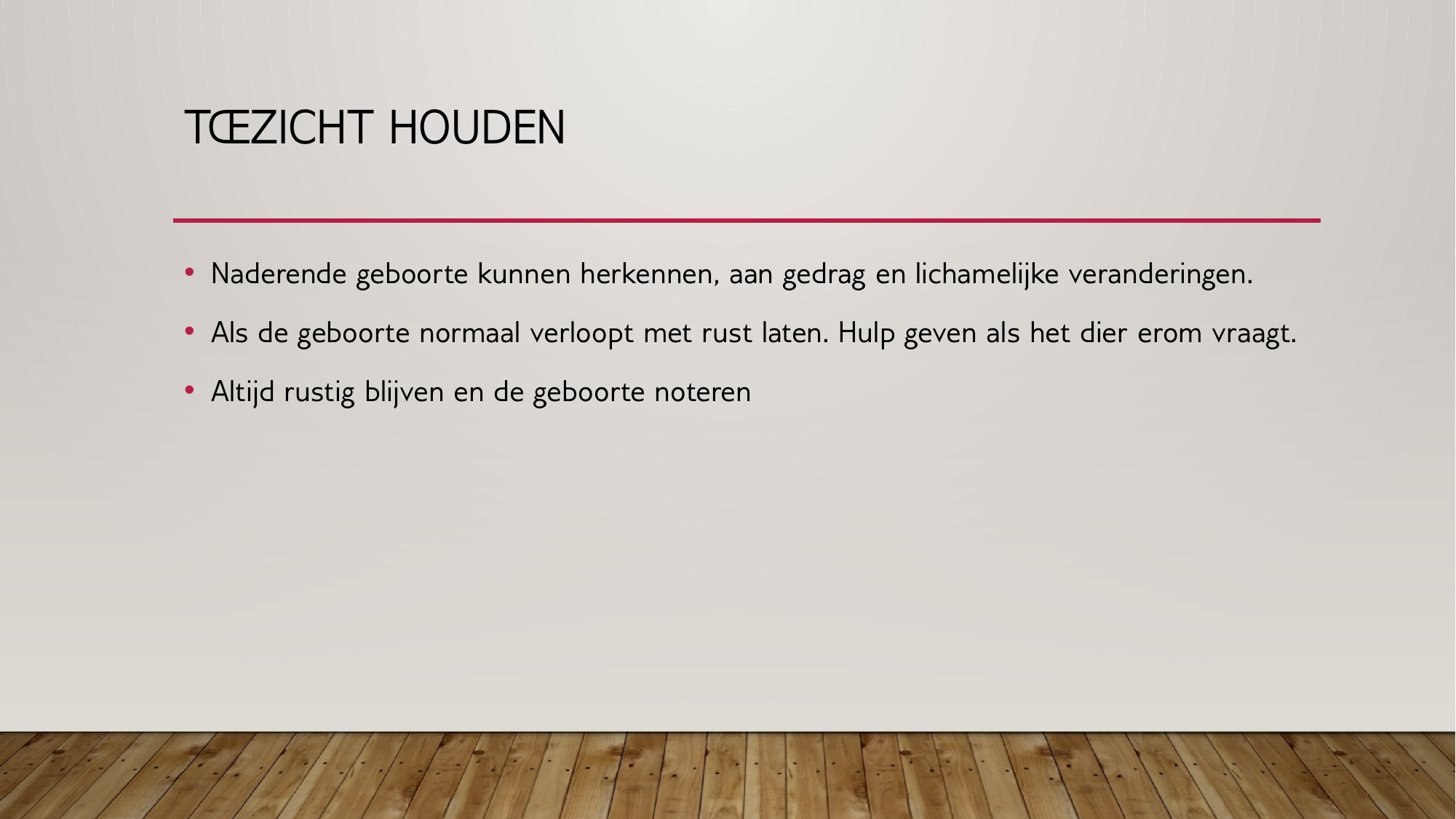

# Toezicht houden
Naderende geboorte kunnen herkennen, aan gedrag en lichamelijke veranderingen.
Als de geboorte normaal verloopt met rust laten. Hulp geven als het dier erom vraagt.
Altijd rustig blijven en de geboorte noteren